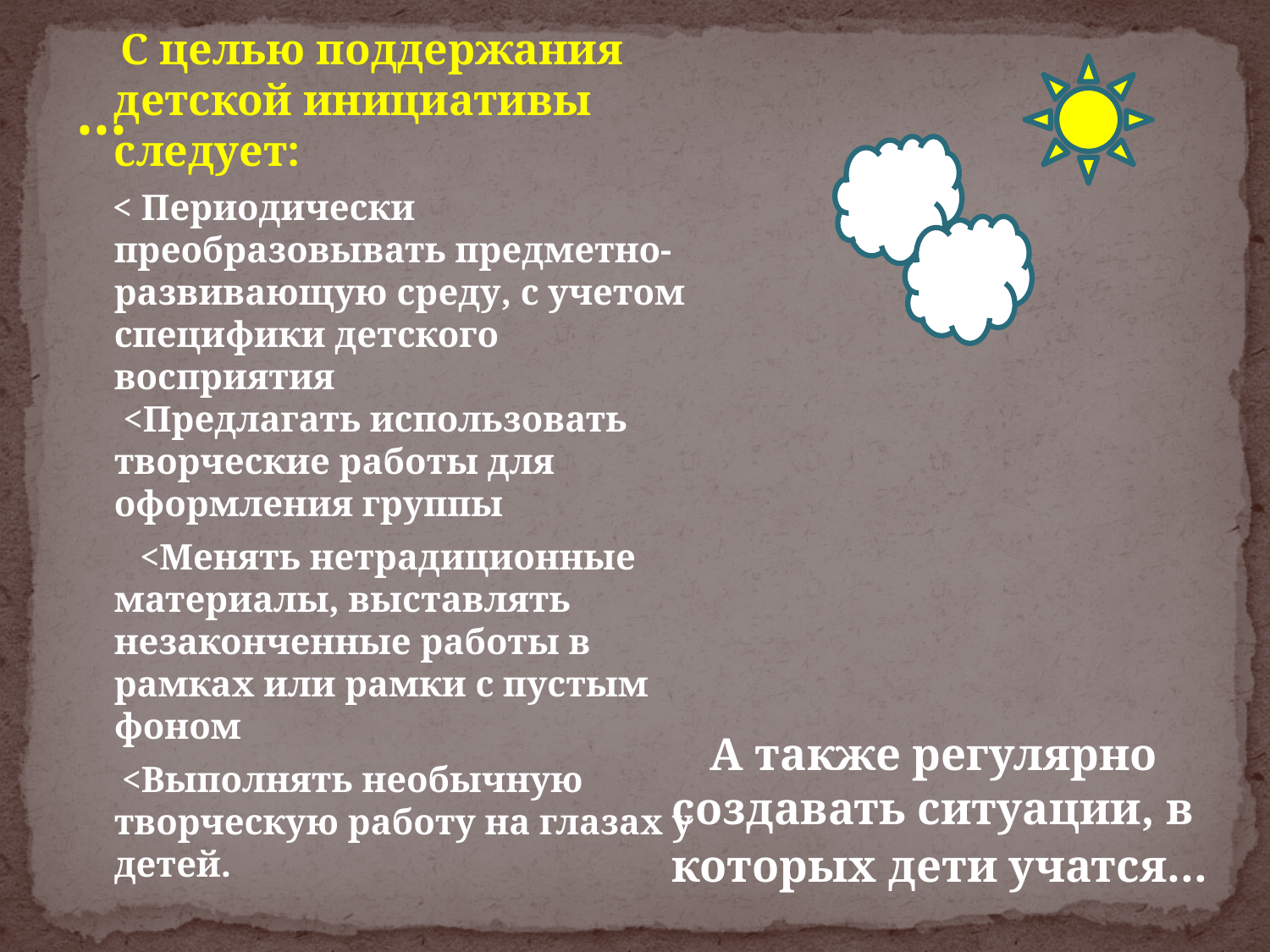

С целью поддержания детской инициативы  следует:
    < Периодически преобразовывать предметно- развивающую среду, с учетом специфики детского восприятия
 <Предлагать использовать творческие работы для оформления группы
       <Менять нетрадиционные материалы, выставлять незаконченные работы в рамках или рамки с пустым фоном
     <Выполнять необычную творческую работу на глазах у детей.
# ...

   А также регулярно создавать ситуации, в которых дети учатся…